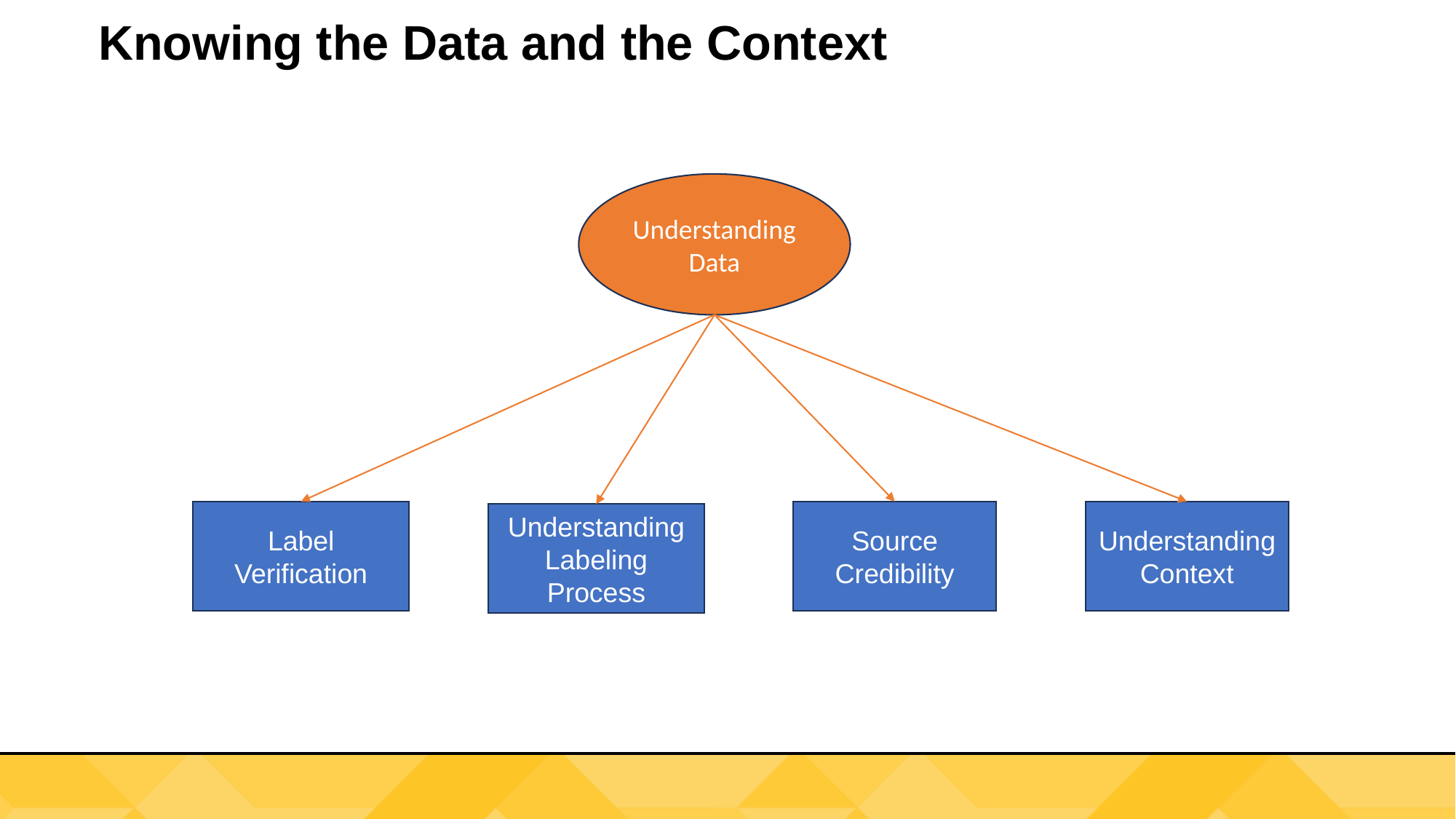

# Knowing the Data and the Context
Understanding Data
Label Verification
Source Credibility
Understanding Context
Understanding Labeling Process